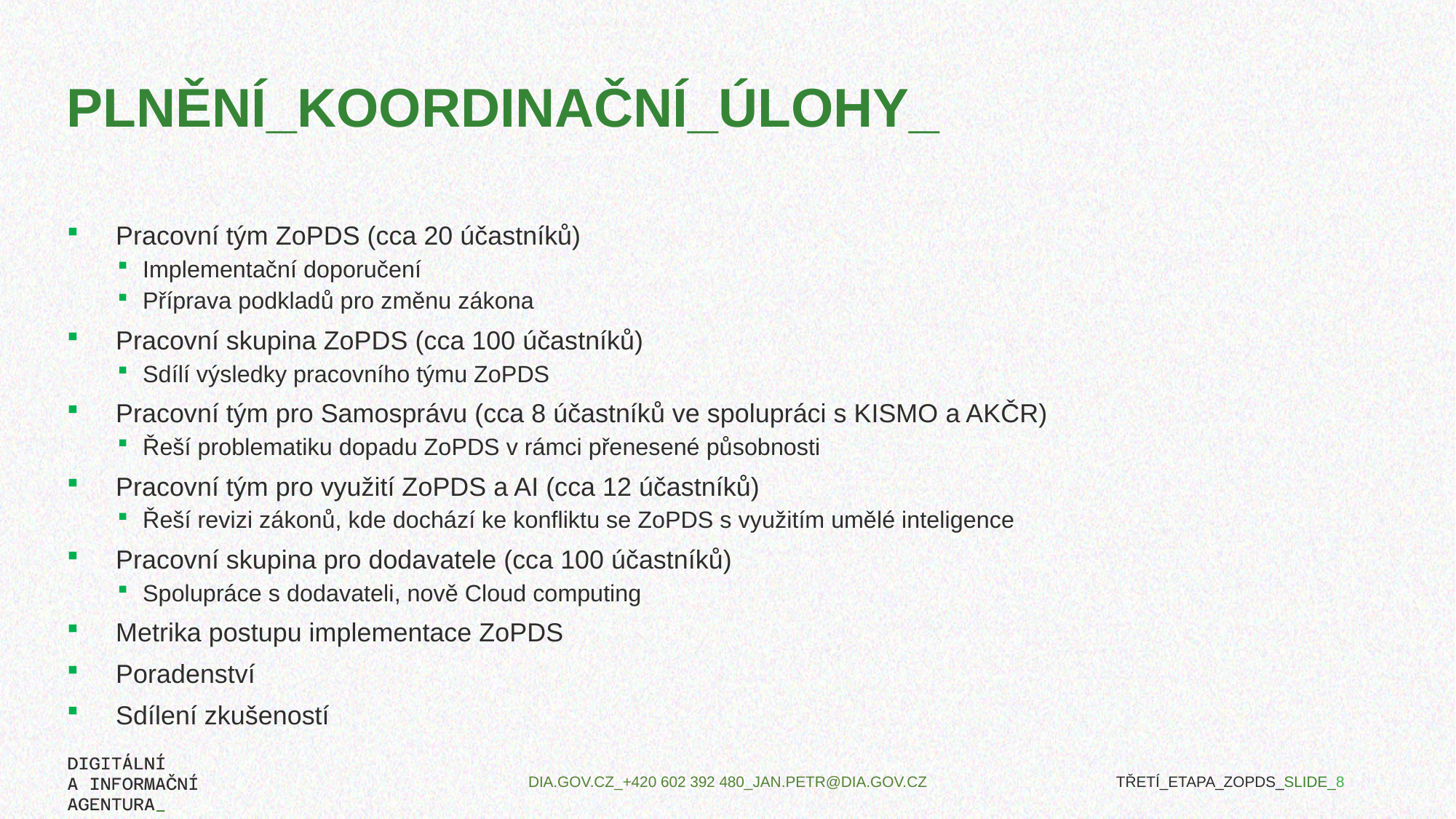

# PlnĚNÍ_koordinační_úlohY_
Pracovní tým ZoPDS (cca 20 účastníků)
Implementační doporučení
Příprava podkladů pro změnu zákona
Pracovní skupina ZoPDS (cca 100 účastníků)
Sdílí výsledky pracovního týmu ZoPDS
Pracovní tým pro Samosprávu (cca 8 účastníků ve spolupráci s KISMO a AKČR)
Řeší problematiku dopadu ZoPDS v rámci přenesené působnosti
Pracovní tým pro využití ZoPDS a AI (cca 12 účastníků)
Řeší revizi zákonů, kde dochází ke konfliktu se ZoPDS s využitím umělé inteligence
Pracovní skupina pro dodavatele (cca 100 účastníků)
Spolupráce s dodavateli, nově Cloud computing
Metrika postupu implementace ZoPDS
Poradenství
Sdílení zkušeností
TŘETÍ_ETAPA_ZOPDS_SLIDE_8
DIA.GOV.CZ_+420 602 392 480_JAN.PETR@DIA.GOV.CZ